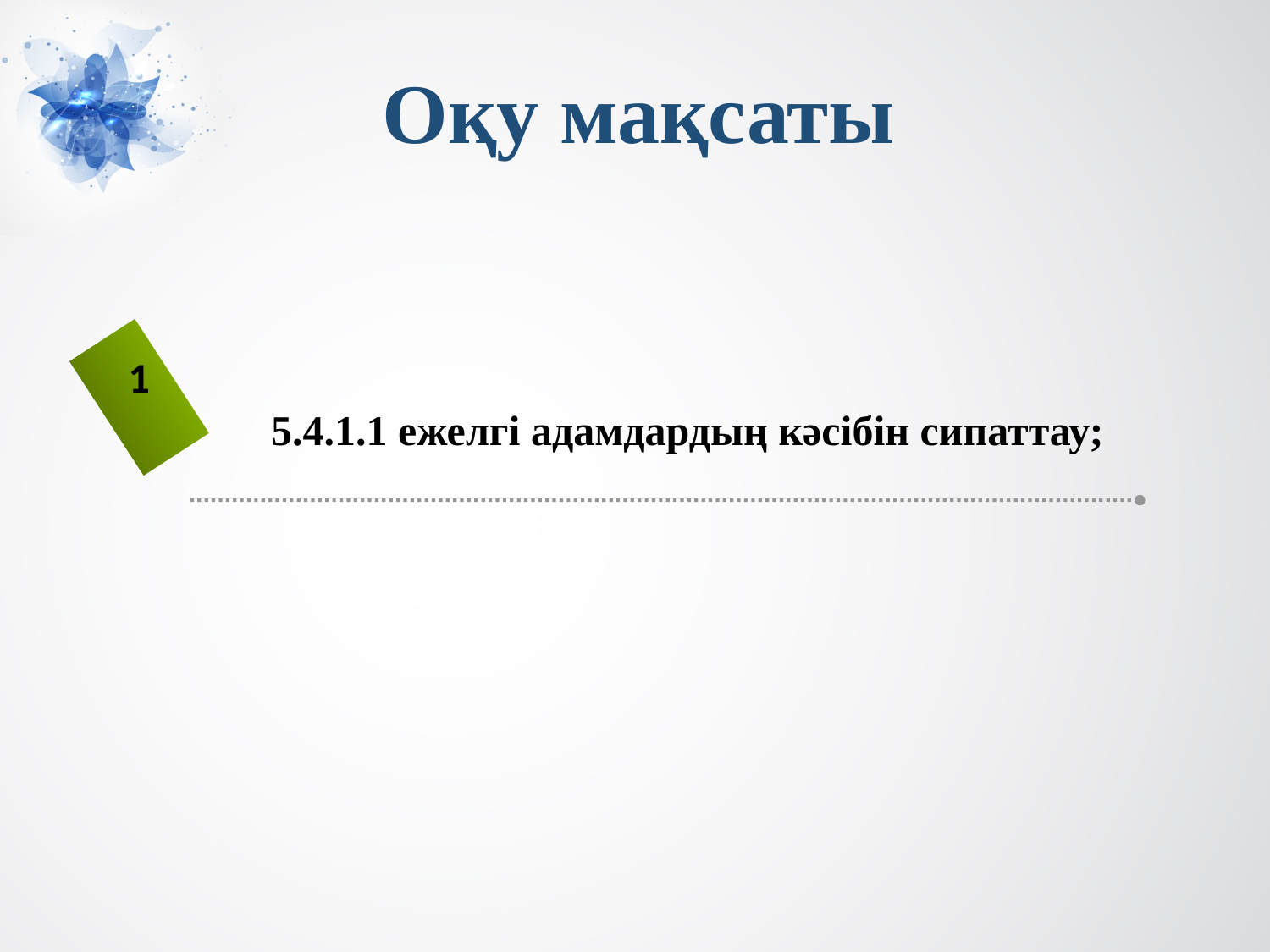

# Оқу мақсаты

1
5.4.1.1 ежелгі адамдардың кәсібін сипаттау;